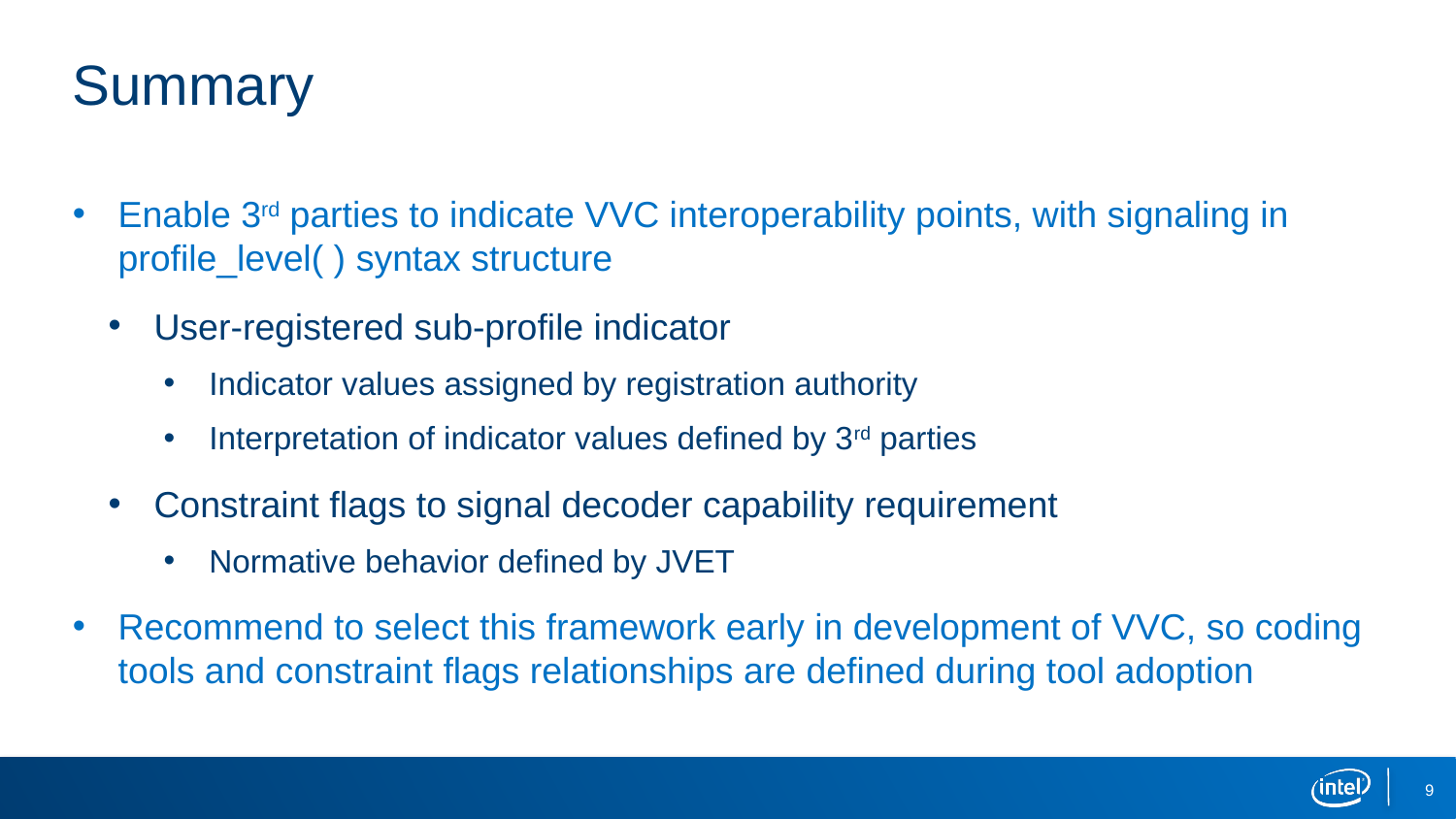

# Summary
Enable 3rd parties to indicate VVC interoperability points, with signaling in profile_level( ) syntax structure
User-registered sub-profile indicator
Indicator values assigned by registration authority
Interpretation of indicator values defined by 3rd parties
Constraint flags to signal decoder capability requirement
Normative behavior defined by JVET
Recommend to select this framework early in development of VVC, so coding tools and constraint flags relationships are defined during tool adoption

9